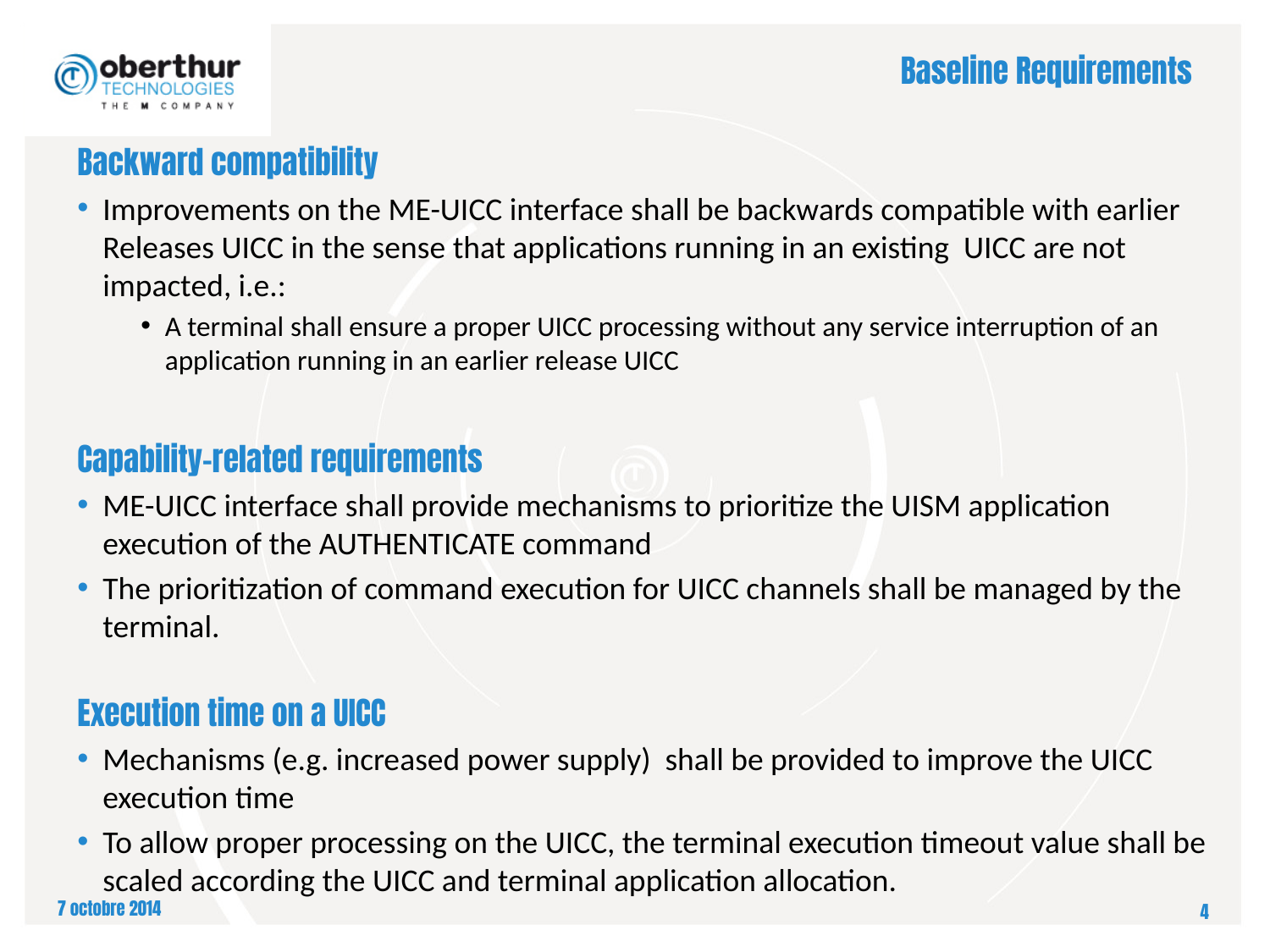

Baseline Requirements
Backward compatibility
Improvements on the ME-UICC interface shall be backwards compatible with earlier Releases UICC in the sense that applications running in an existing  UICC are not impacted, i.e.:
A terminal shall ensure a proper UICC processing without any service interruption of an application running in an earlier release UICC

Capability-related requirements
ME-UICC interface shall provide mechanisms to prioritize the UISM application execution of the AUTHENTICATE command
The prioritization of command execution for UICC channels shall be managed by the terminal.

Execution time on a UICC
Mechanisms (e.g. increased power supply)  shall be provided to improve the UICC execution time
To allow proper processing on the UICC, the terminal execution timeout value shall be scaled according the UICC and terminal application allocation.
7 octobre 2014
4